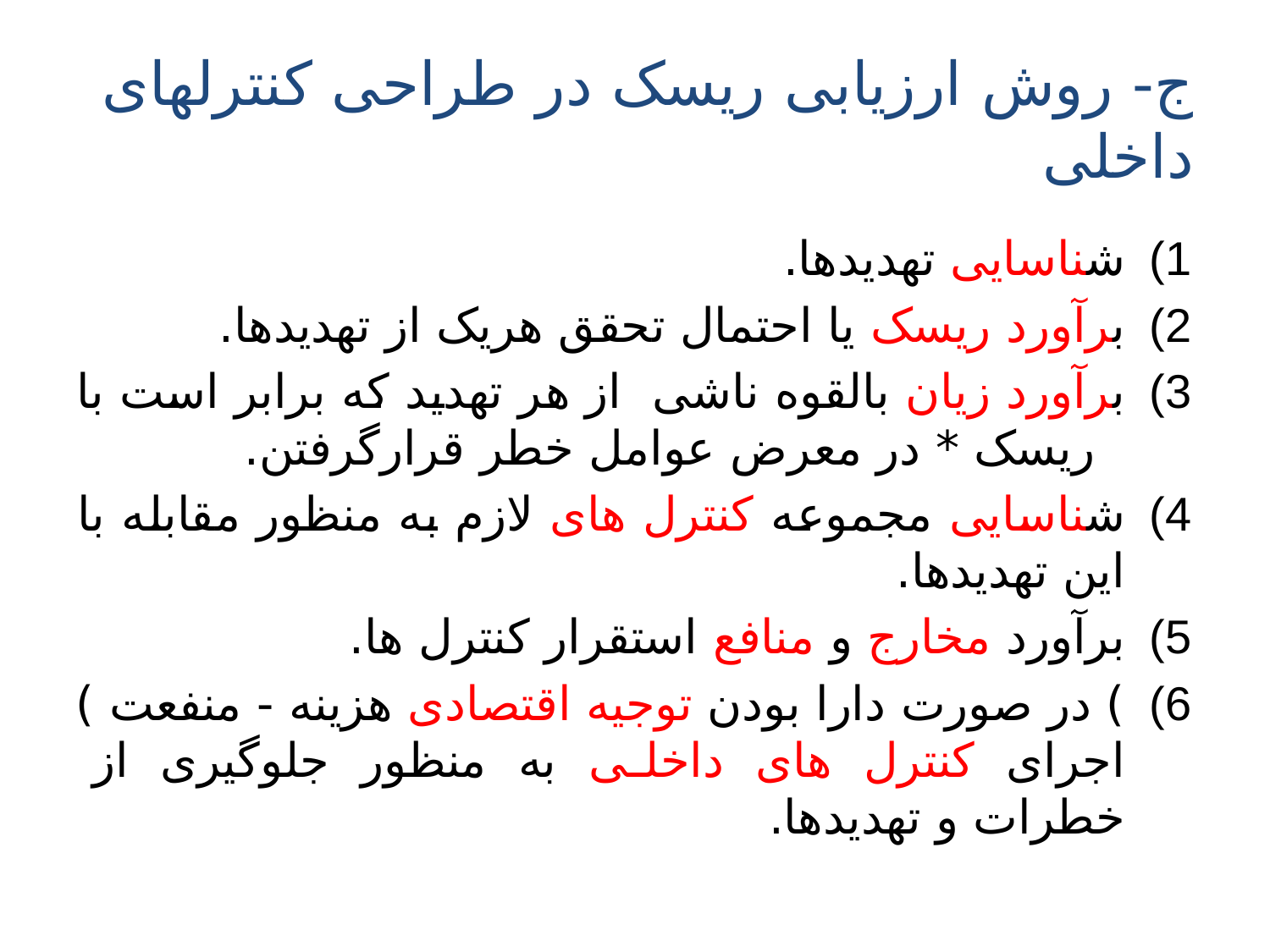

# ج- روش ارزیابی ریسک در طراحی کنترلهای داخلی
شناسایی تهدیدها.
برآورد ریسک یا احتمال تحقق هریک از تهدیدها.
برآورد زیان بالقوه ناشی  از هر تهدید که برابر است با   ریسک * در معرض عوامل خطر قرارگرفتن.
شناسایی مجموعه کنترل های لازم به منظور مقابله با این تهدیدها.
برآورد مخارج و منافع استقرار کنترل ها.
) در صورت دارا بودن توجیه اقتصادی هزینه - منفعت ) اجرای کنترل های داخلی به منظور جلوگیری از خطرات و تهدیدها.